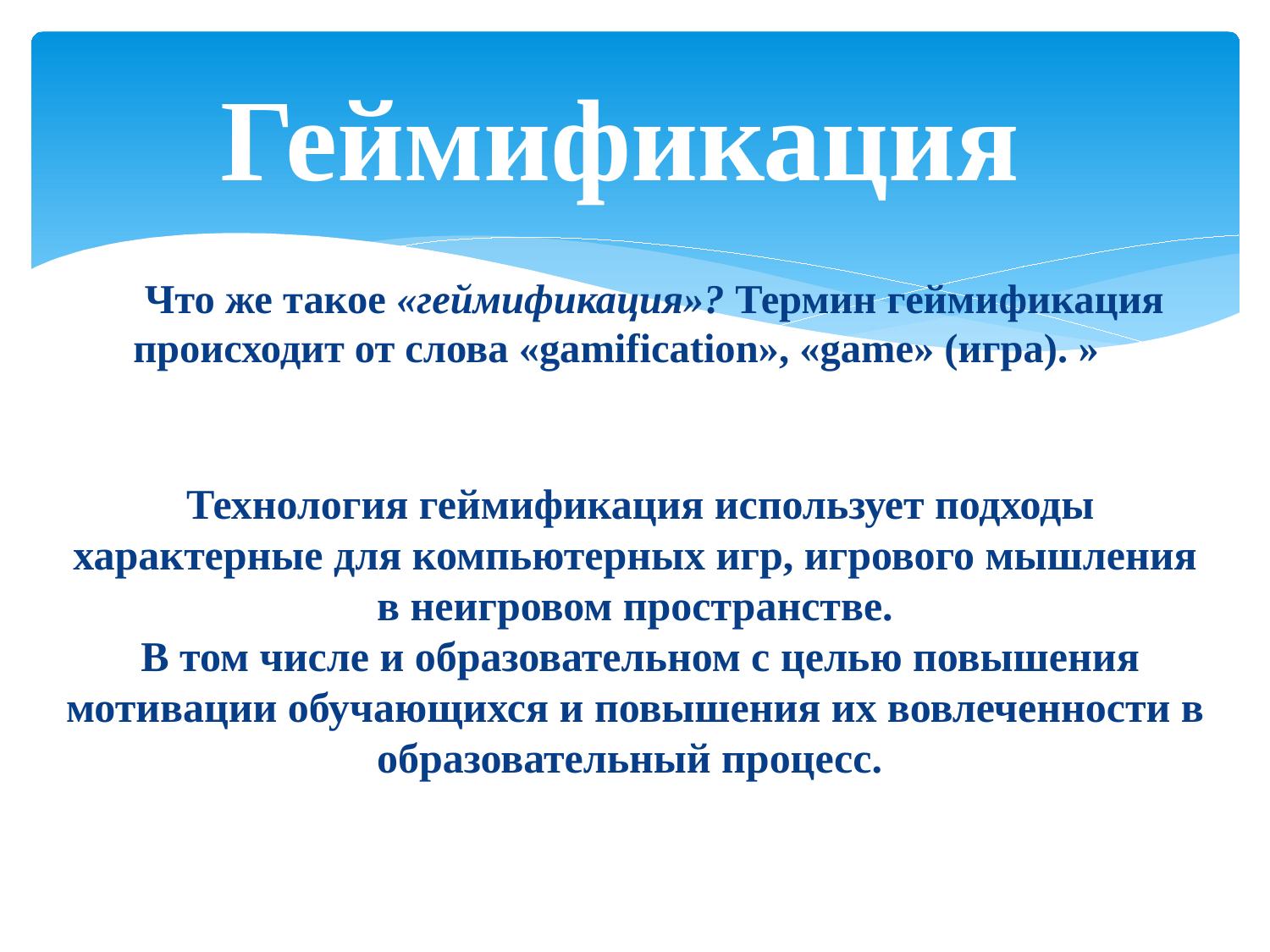

# Геймификация
 Что же такое «геймификация»? Термин геймификация происходит от слова «gamification», «game» (игра). »

 Технология геймификация использует подходы характерные для компьютерных игр, игрового мышления в неигровом пространстве.
 В том числе и образовательном с целью повышения мотивации обучающихся и повышения их вовлеченности в образовательный процесс.